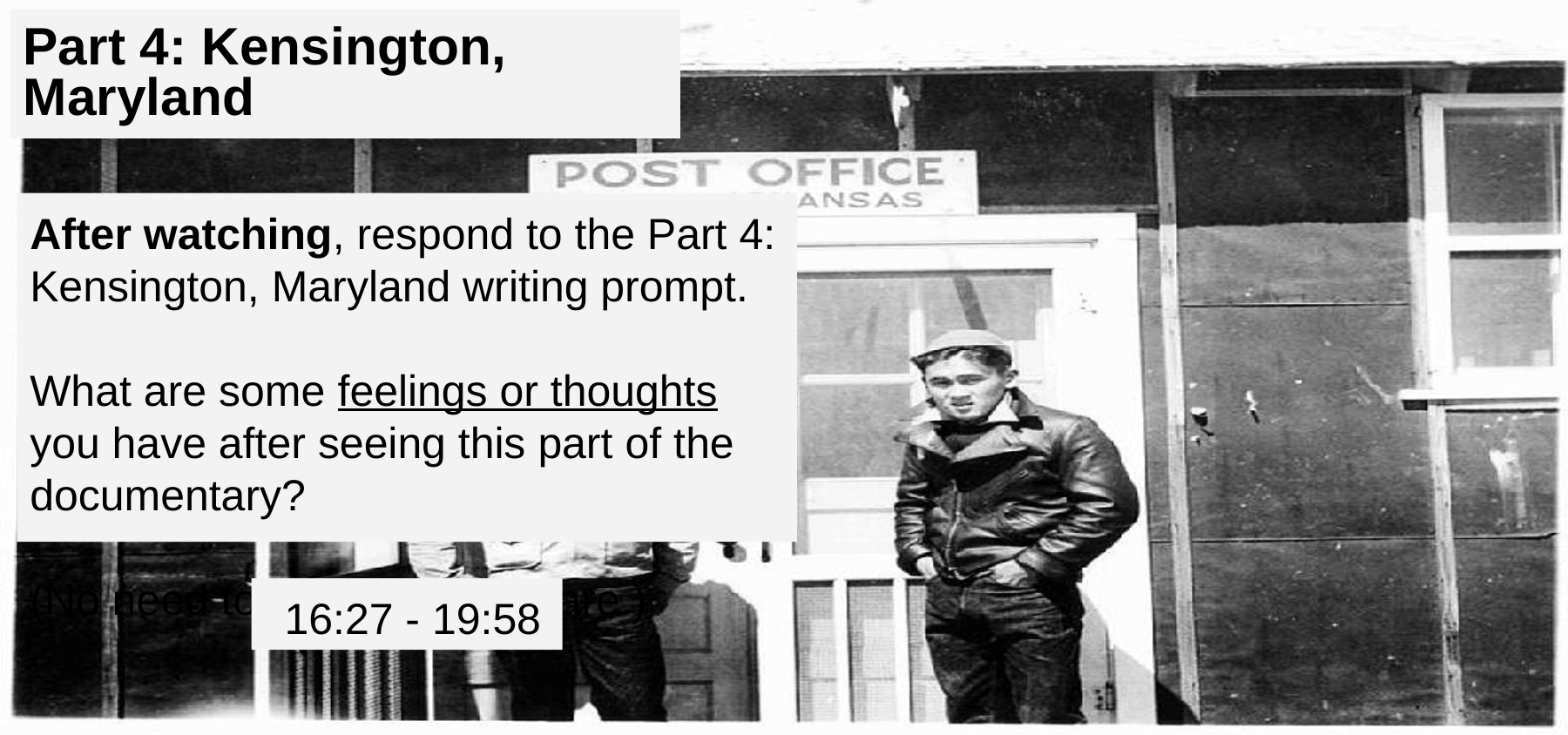

# Part 4: Kensington, Maryland
After watching, respond to the Part 4: Kensington, Maryland writing prompt.

What are some feelings or thoughts you have after seeing this part of the documentary?

(No need to explain, just share.)

 16:27 - 19:58